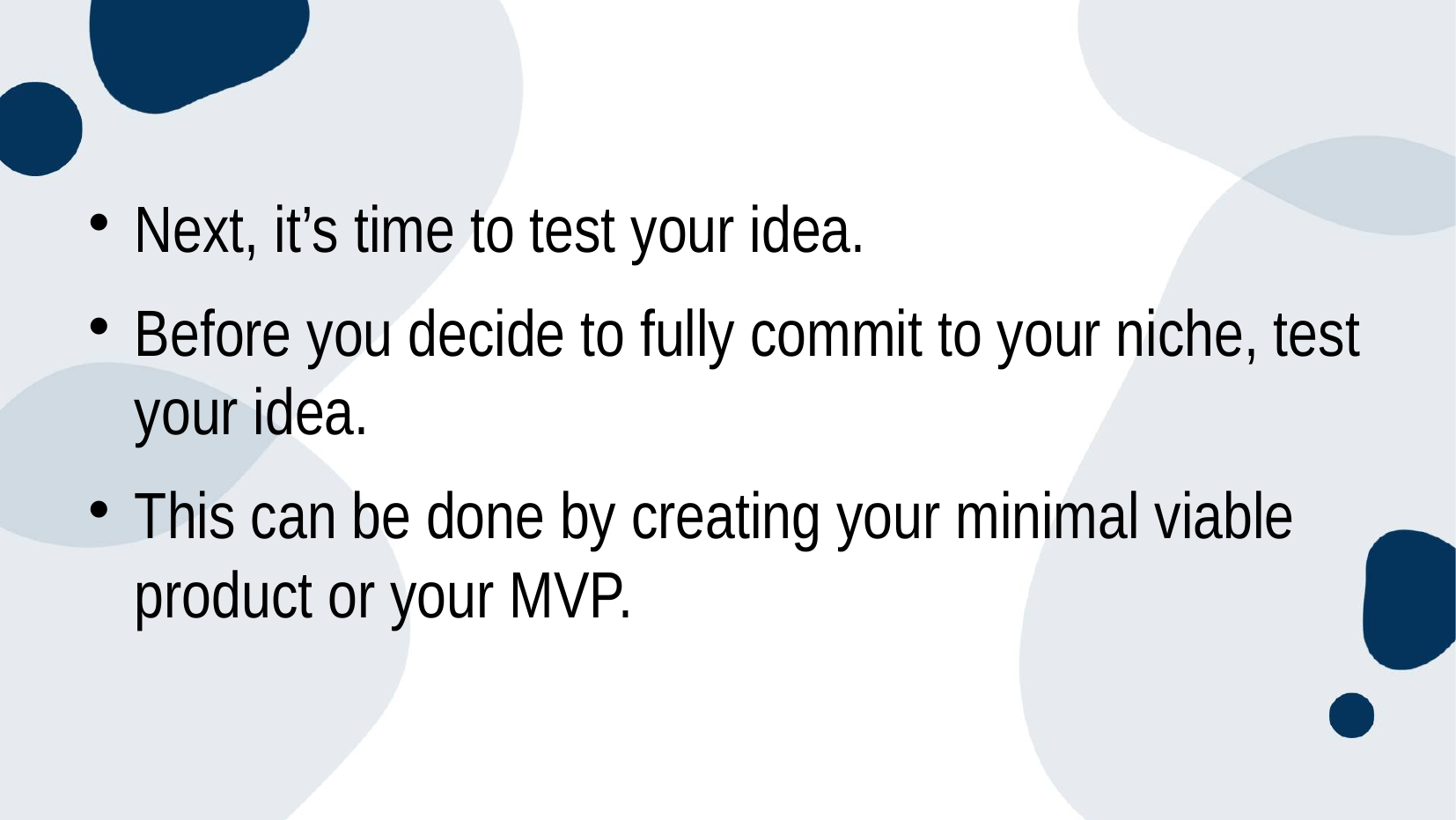

#
Next, it’s time to test your idea.
Before you decide to fully commit to your niche, test your idea.
This can be done by creating your minimal viable product or your MVP.